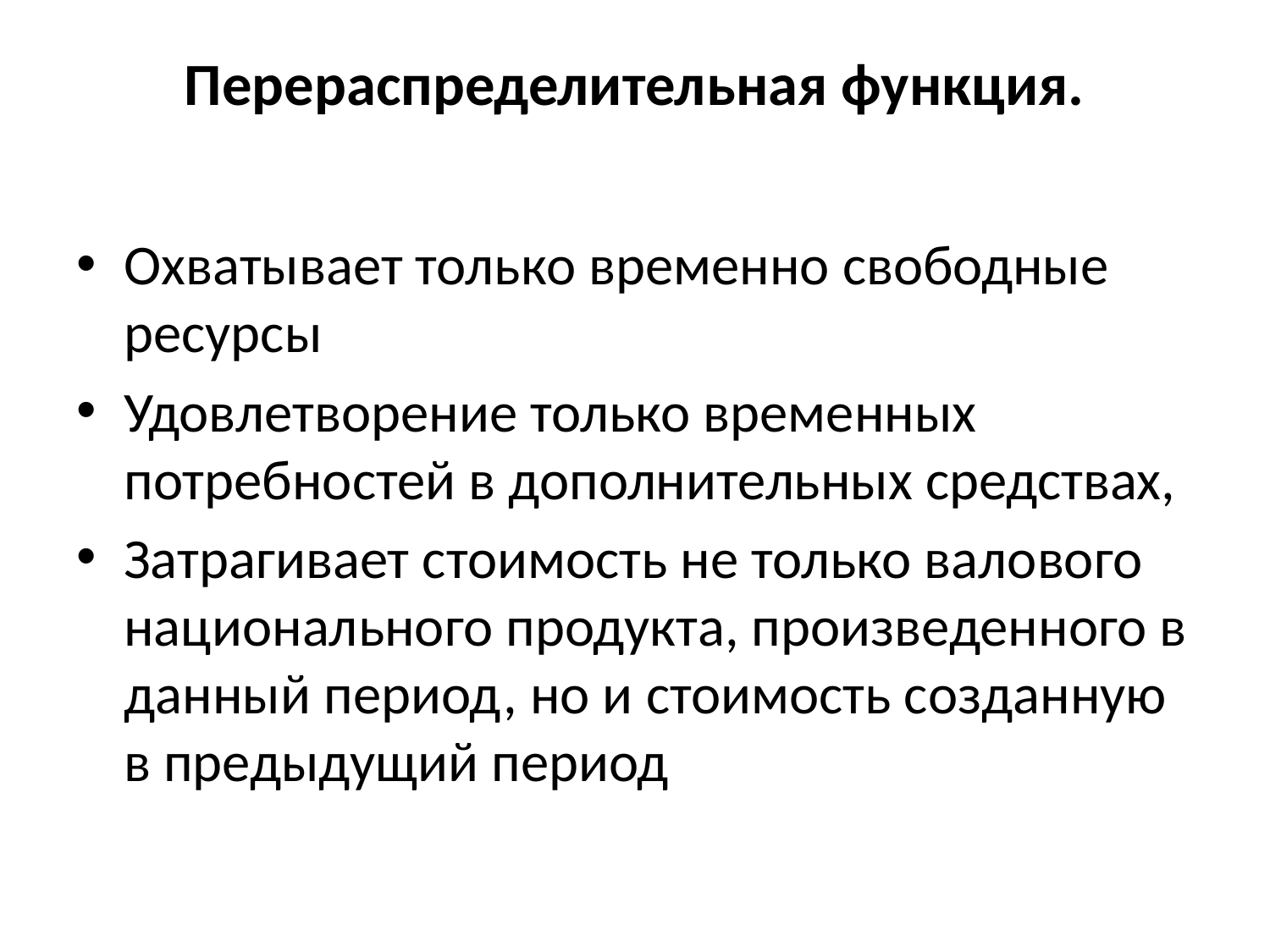

# Перераспределительная функция.
Охватывает только временно свободные ресурсы
Удовлетворение только временных потребностей в дополнительных средствах,
Затрагивает стоимость не только валового национального продукта, произведенного в данный период, но и стоимость созданную в предыдущий период